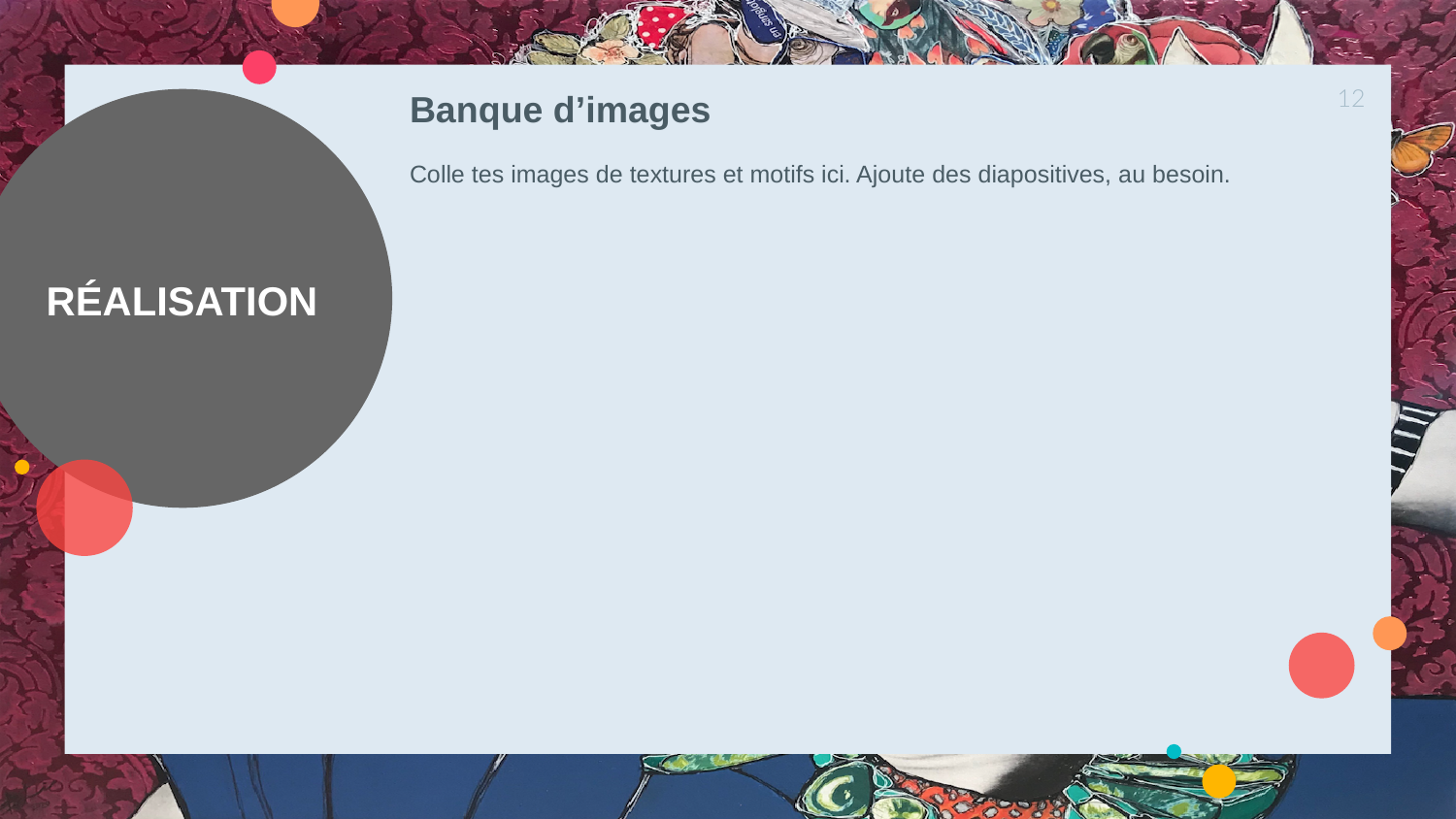

Banque d’images

12
Colle tes images de textures et motifs ici. Ajoute des diapositives, au besoin.
# RÉALISATION